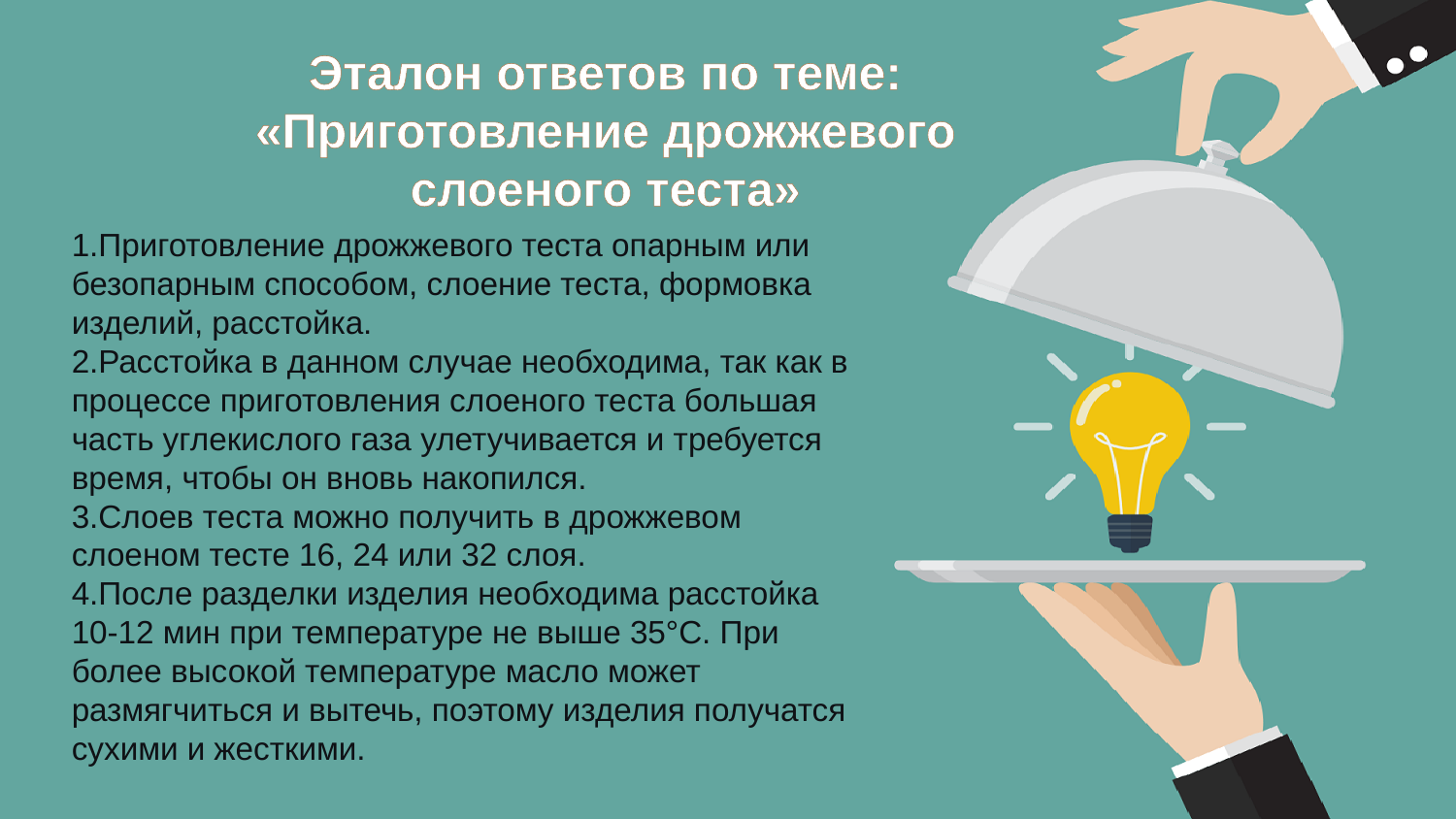

Эталон ответов по теме: «Приготовление дрожжевого слоеного теста»
1.Приготовление дрожжевого теста опарным или безопарным способом, слоение теста, формовка изделий, расстойка.
2.Расстойка в данном случае необходима, так как в процессе приготовления слоеного теста большая часть углекислого газа улетучивается и требуется время, чтобы он вновь накопился.
3.Слоев теста можно получить в дрожжевом слоеном тесте 16, 24 или 32 слоя.
4.После разделки изделия необходима расстойка 10-12 мин при температуре не выше 35°С. При более высокой температуре масло может размягчиться и вытечь, поэтому изделия получатся сухими и жесткими.